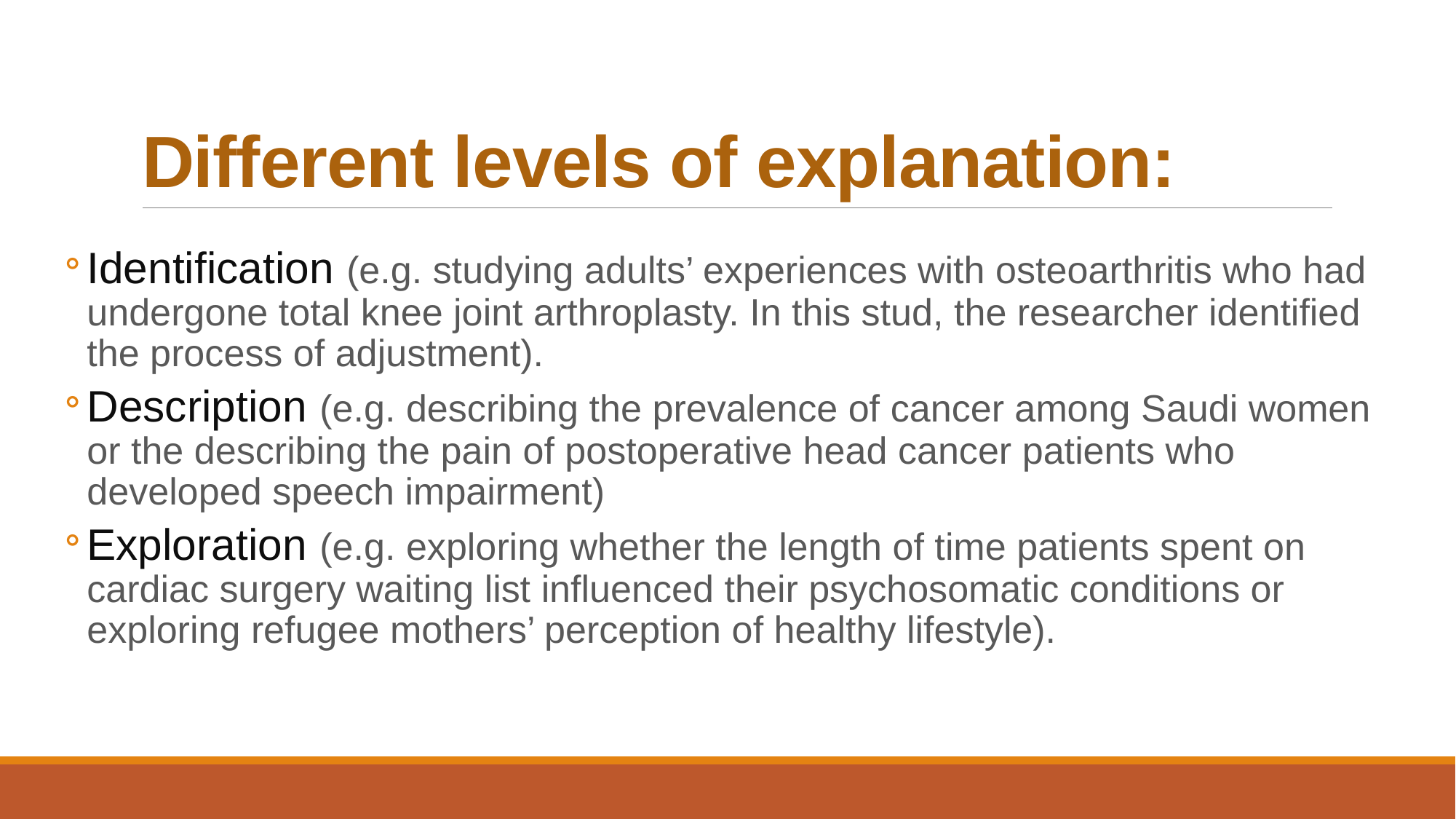

# Different levels of explanation:
Identification (e.g. studying adults’ experiences with osteoarthritis who had undergone total knee joint arthroplasty. In this stud, the researcher identified the process of adjustment).
Description (e.g. describing the prevalence of cancer among Saudi women or the describing the pain of postoperative head cancer patients who developed speech impairment)
Exploration (e.g. exploring whether the length of time patients spent on cardiac surgery waiting list influenced their psychosomatic conditions or exploring refugee mothers’ perception of healthy lifestyle).